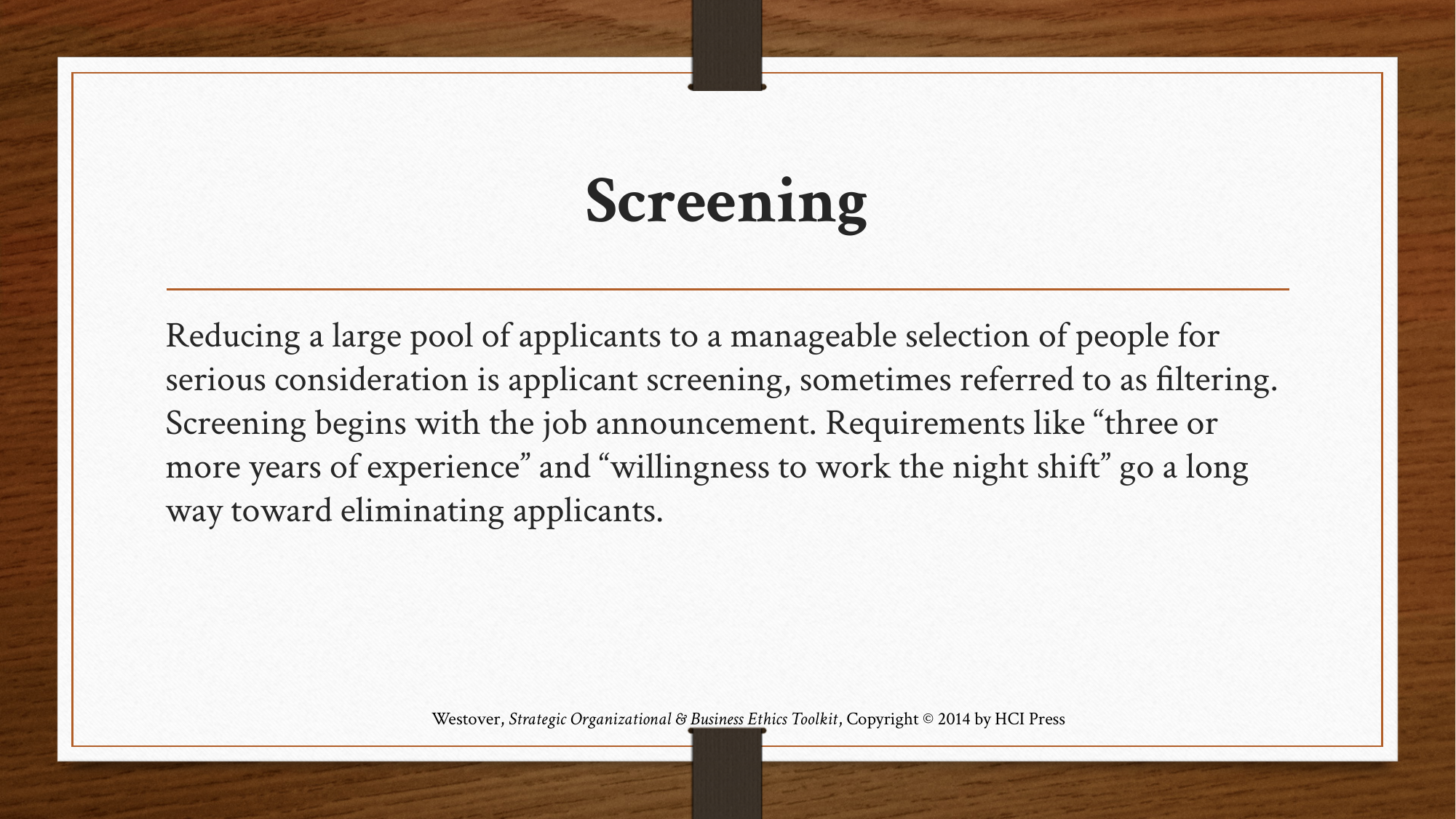

# Screening
Reducing a large pool of applicants to a manageable selection of people for serious consideration is applicant screening, sometimes referred to as filtering. Screening begins with the job announcement. Requirements like “three or more years of experience” and “willingness to work the night shift” go a long way toward eliminating applicants.
Westover, Strategic Organizational & Business Ethics Toolkit, Copyright © 2014 by HCI Press